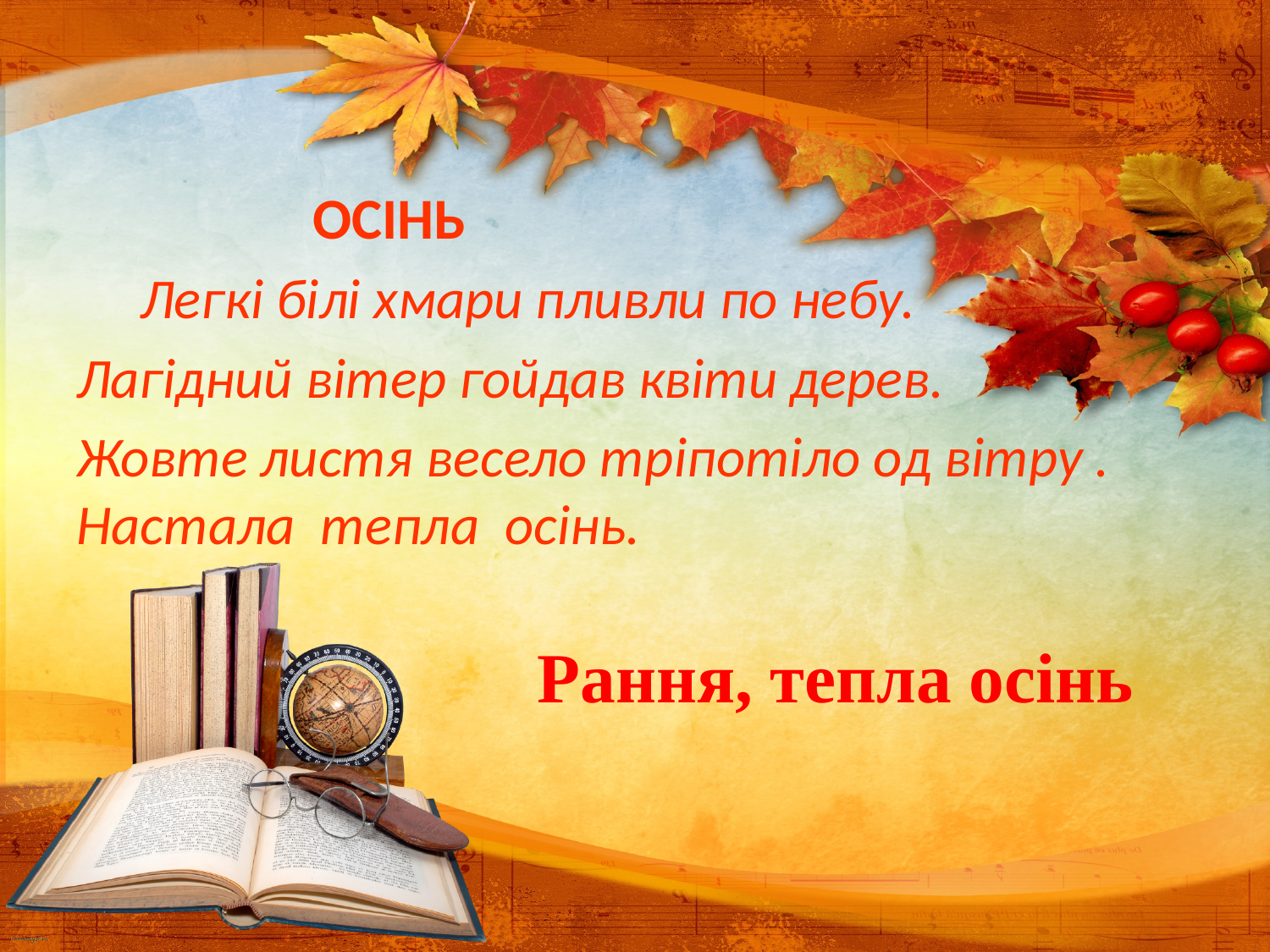

# ОСІНЬ
     Легкі білі хмари пливли по небу.
Лагідний вітер гойдав квіти дерев.
Жовте листя весело тріпотіло од вітру . Настала  тепла  осінь.
Рання, тепла осінь